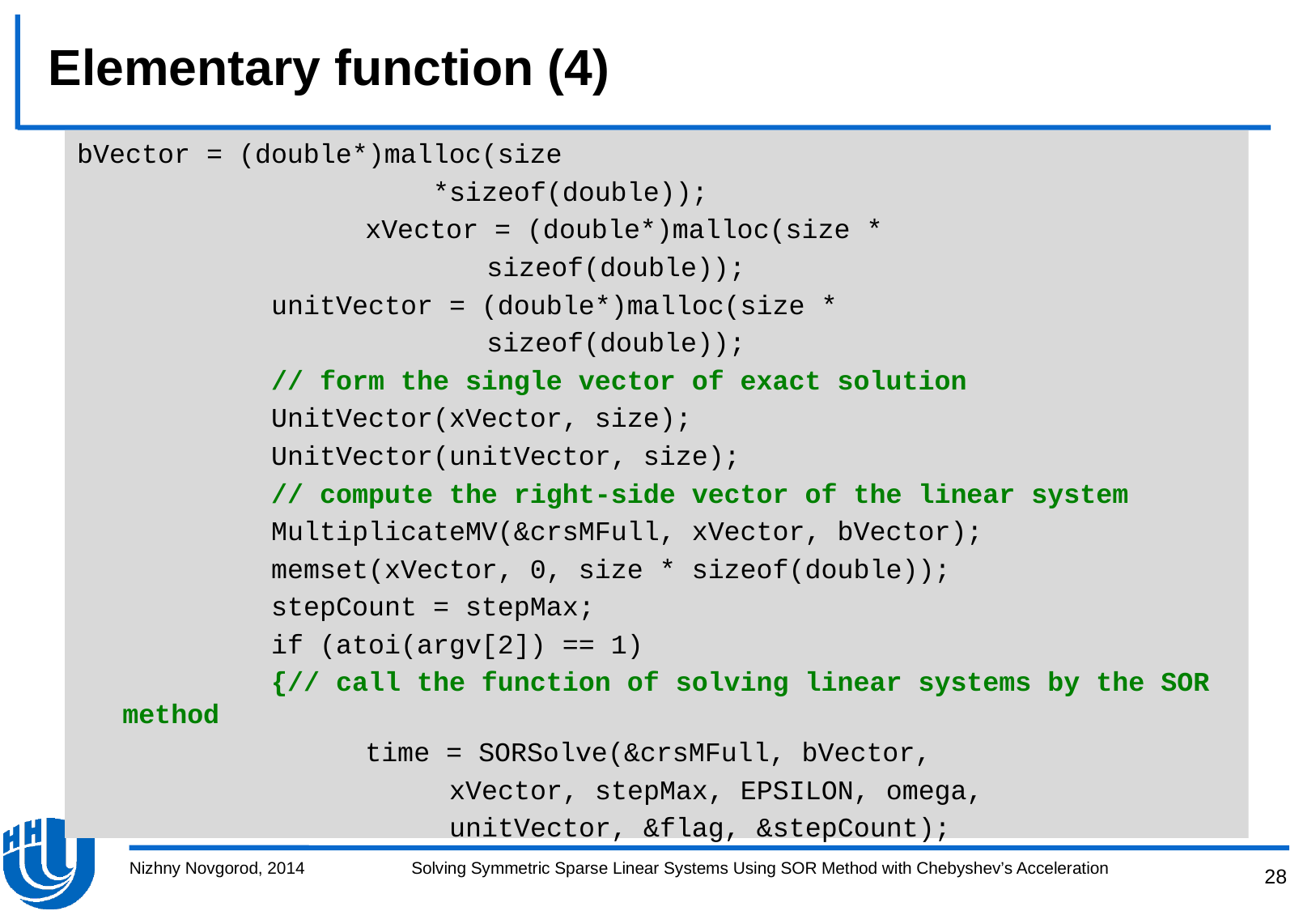

# Elementary function (4)
bVector = (double*)malloc(size
                      *sizeof(double));
    		xVector = (double*)malloc(size *
				sizeof(double));
            unitVector = (double*)malloc(size *
				sizeof(double));
            // form the single vector of exact solution
            UnitVector(xVector, size);
            UnitVector(unitVector, size);
            // compute the right-side vector of the linear system
            MultiplicateMV(&crsMFull, xVector, bVector);
            memset(xVector, 0, size * sizeof(double));
            stepCount = stepMax;
            if (atoi(argv[2]) == 1)
            {// call the function of solving linear systems by the SOR method
		 	time = SORSolve(&crsMFull, bVector,
                       xVector, stepMax, EPSILON, omega,
                       unitVector, &flag, &stepCount);

Nizhny Novgorod, 2014
Solving Symmetric Sparse Linear Systems Using SOR Method with Chebyshev’s Acceleration